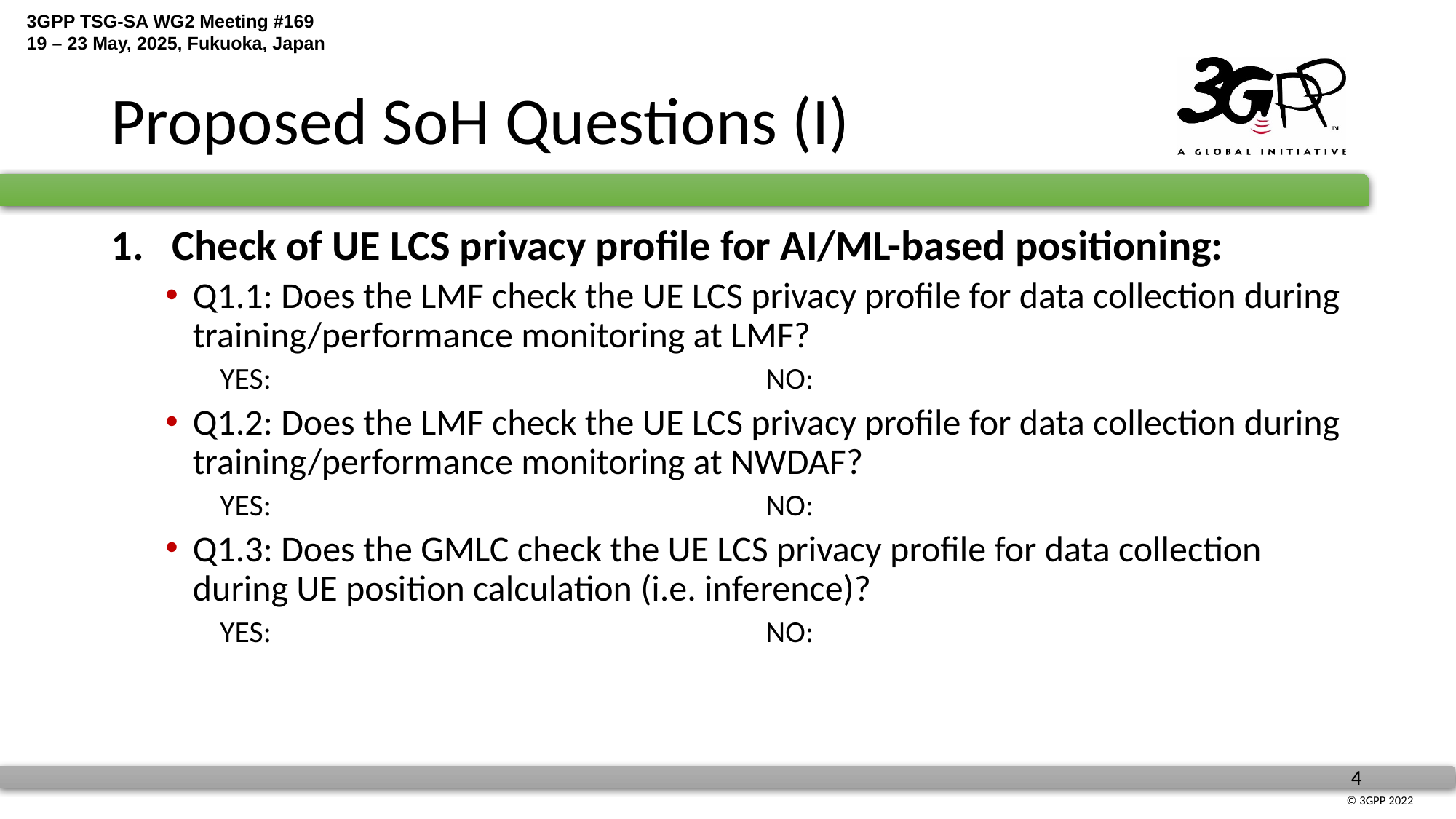

# Proposed SoH Questions (I)
Check of UE LCS privacy profile for AI/ML-based positioning:
Q1.1: Does the LMF check the UE LCS privacy profile for data collection during training/performance monitoring at LMF?
YES:					NO:
Q1.2: Does the LMF check the UE LCS privacy profile for data collection during training/performance monitoring at NWDAF?
YES:					NO:
Q1.3: Does the GMLC check the UE LCS privacy profile for data collection during UE position calculation (i.e. inference)?
YES:					NO: